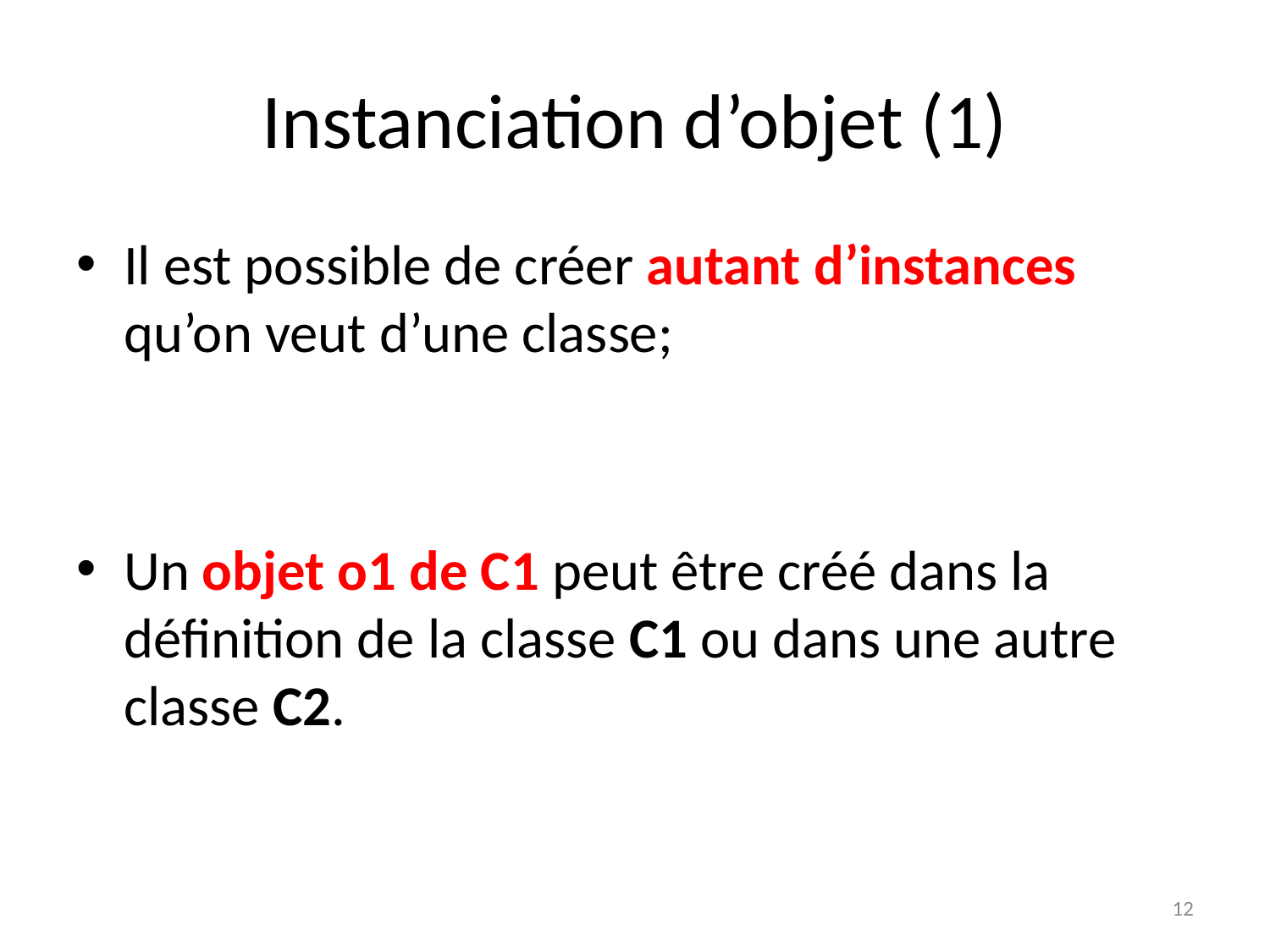

# Instanciation d’objet (1)
Il est possible de créer autant d’instances qu’on veut d’une classe;

Un objet o1 de C1 peut être créé dans la définition de la classe C1 ou dans une autre classe C2.
12